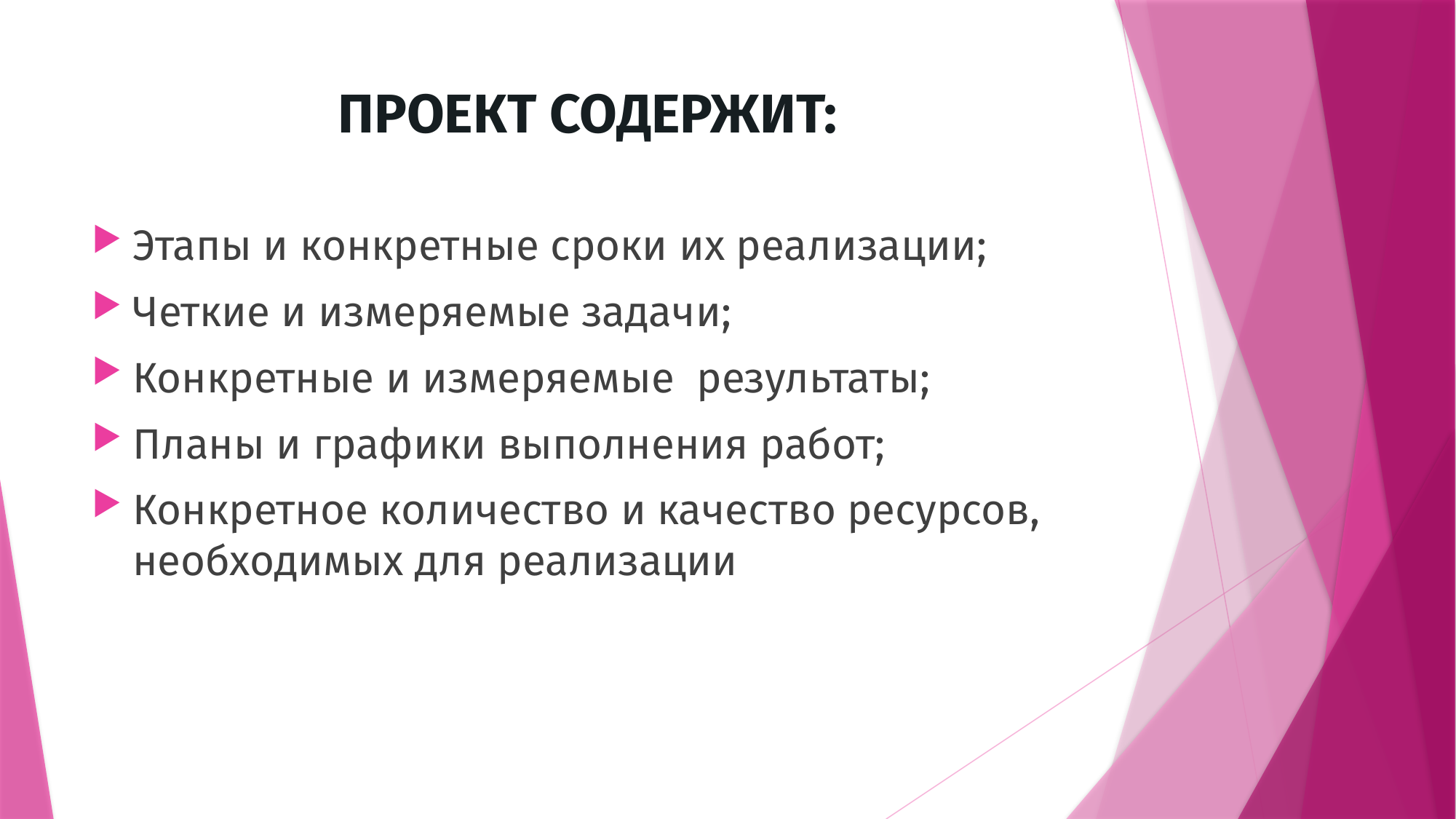

# ПРОЕКТ СОДЕРЖИТ:
Этапы и конкретные сроки их реализации;
Четкие и измеряемые задачи;
Конкретные и измеряемые  результаты;
Планы и графики выполнения работ;
Конкретное количество и качество ресурсов, необходимых для реализации